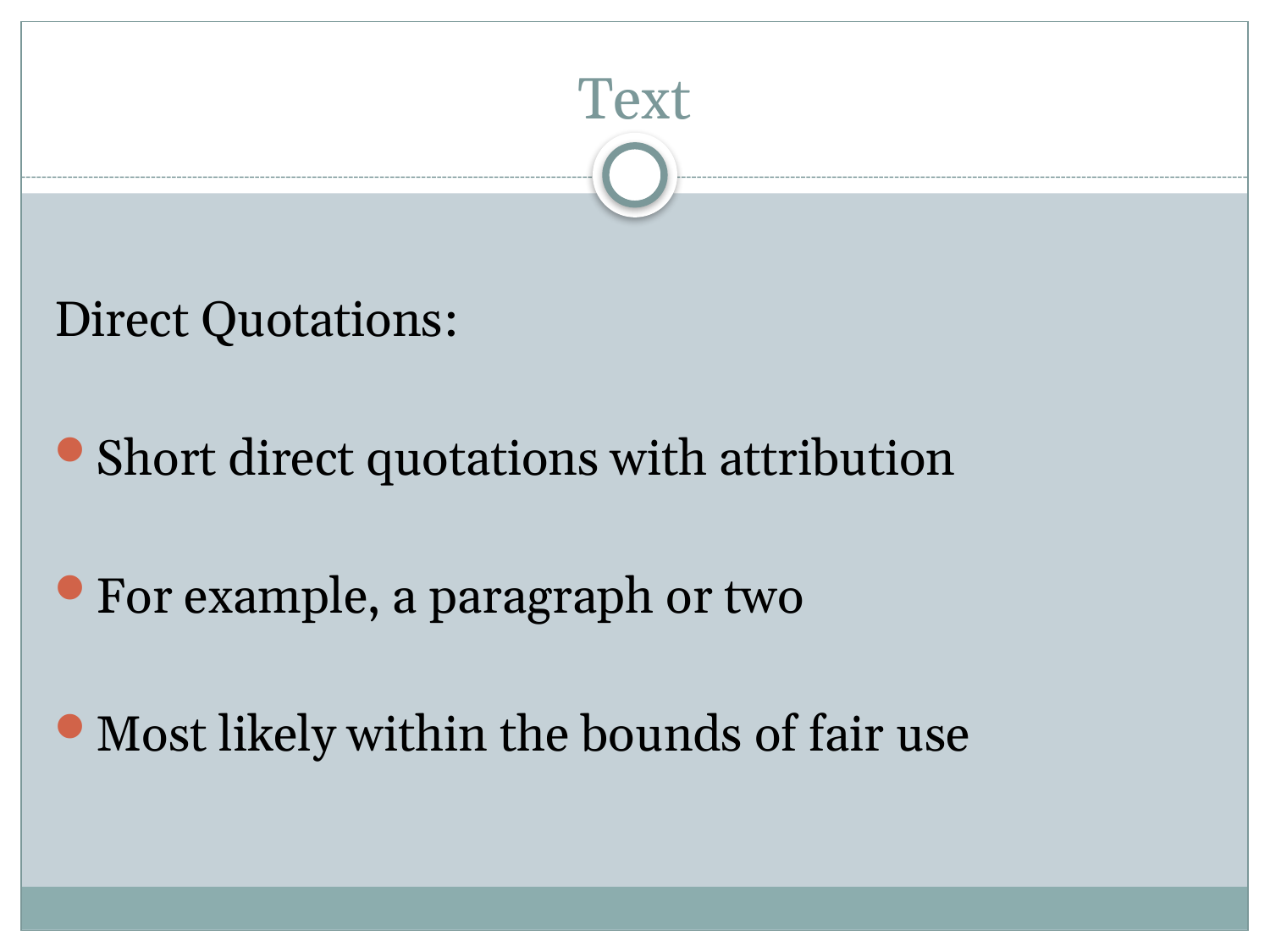

# Text

Direct Quotations:

Short direct quotations with attribution

For example, a paragraph or two

Most likely within the bounds of fair use